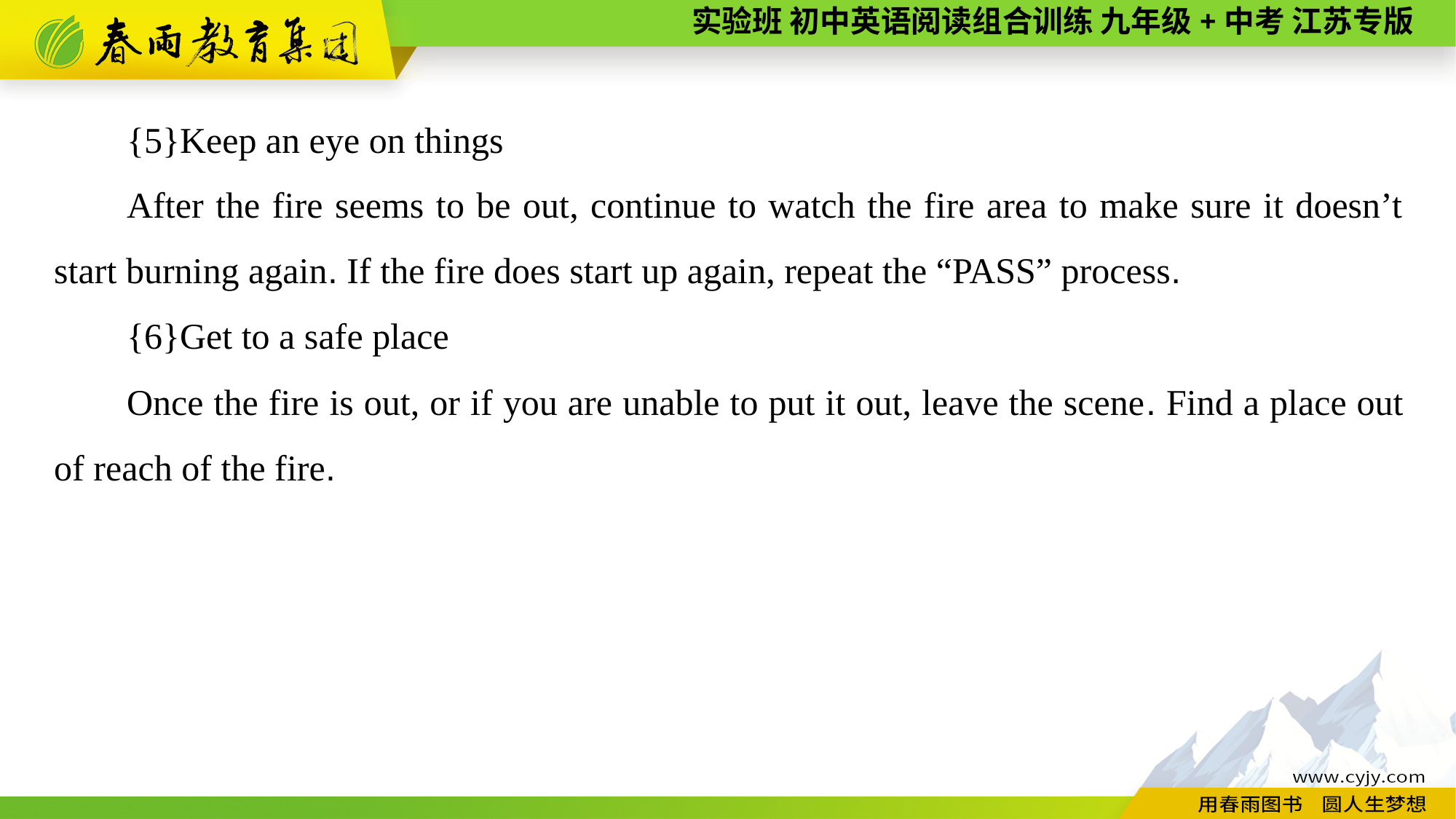

{5}Keep an eye on things
After the fire seems to be out, continue to watch the fire area to make sure it doesn’t start burning again. If the fire does start up again, repeat the “PASS” process.
{6}Get to a safe place
Once the fire is out, or if you are unable to put it out, leave the scene. Find a place out of reach of the fire.